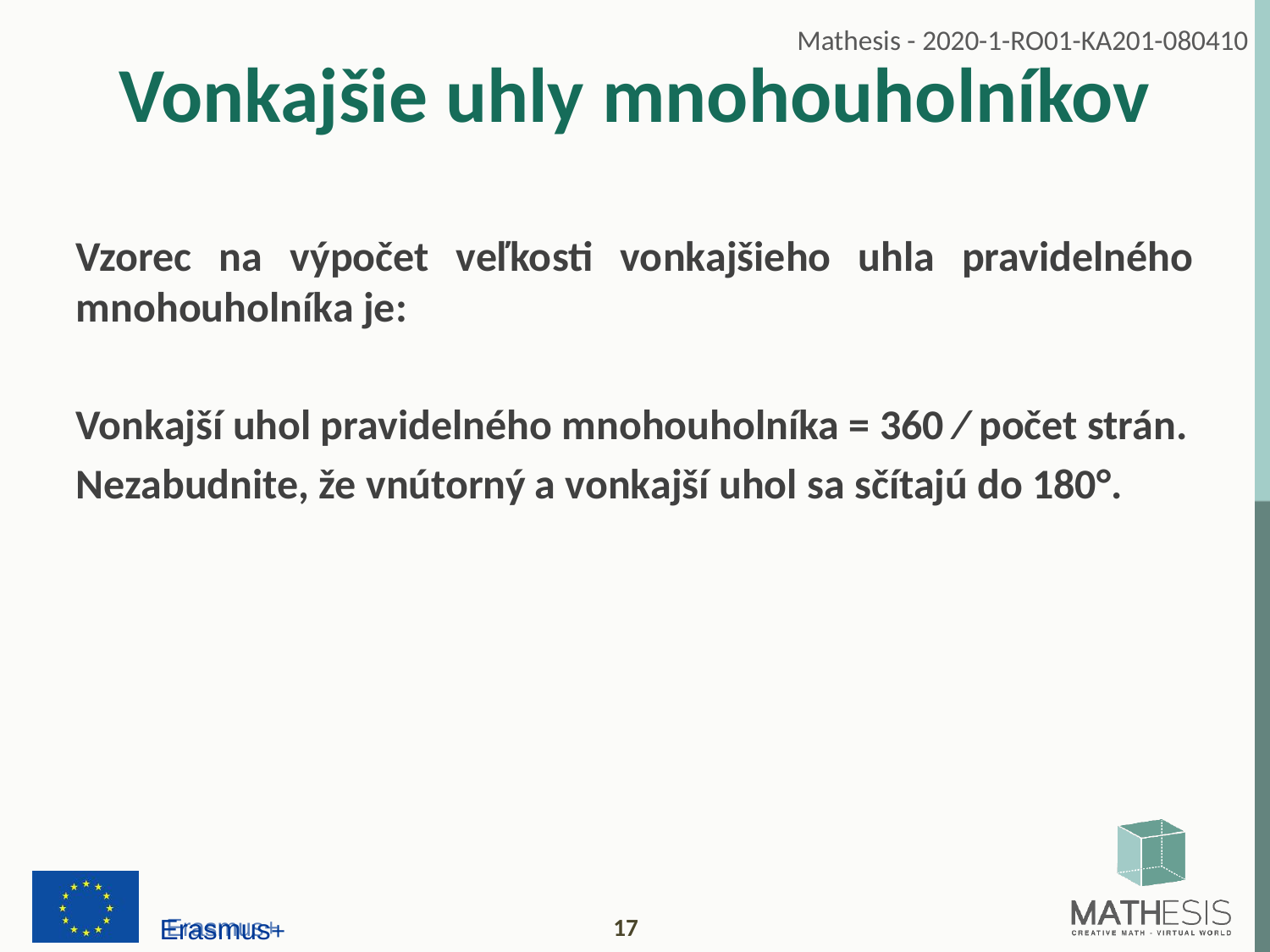

# Vonkajšie uhly mnohouholníkov
Vzorec na výpočet veľkosti vonkajšieho uhla pravidelného mnohouholníka je:

Vonkajší uhol pravidelného mnohouholníka = 360 ∕ počet strán.
Nezabudnite, že vnútorný a vonkajší uhol sa sčítajú do 180°.